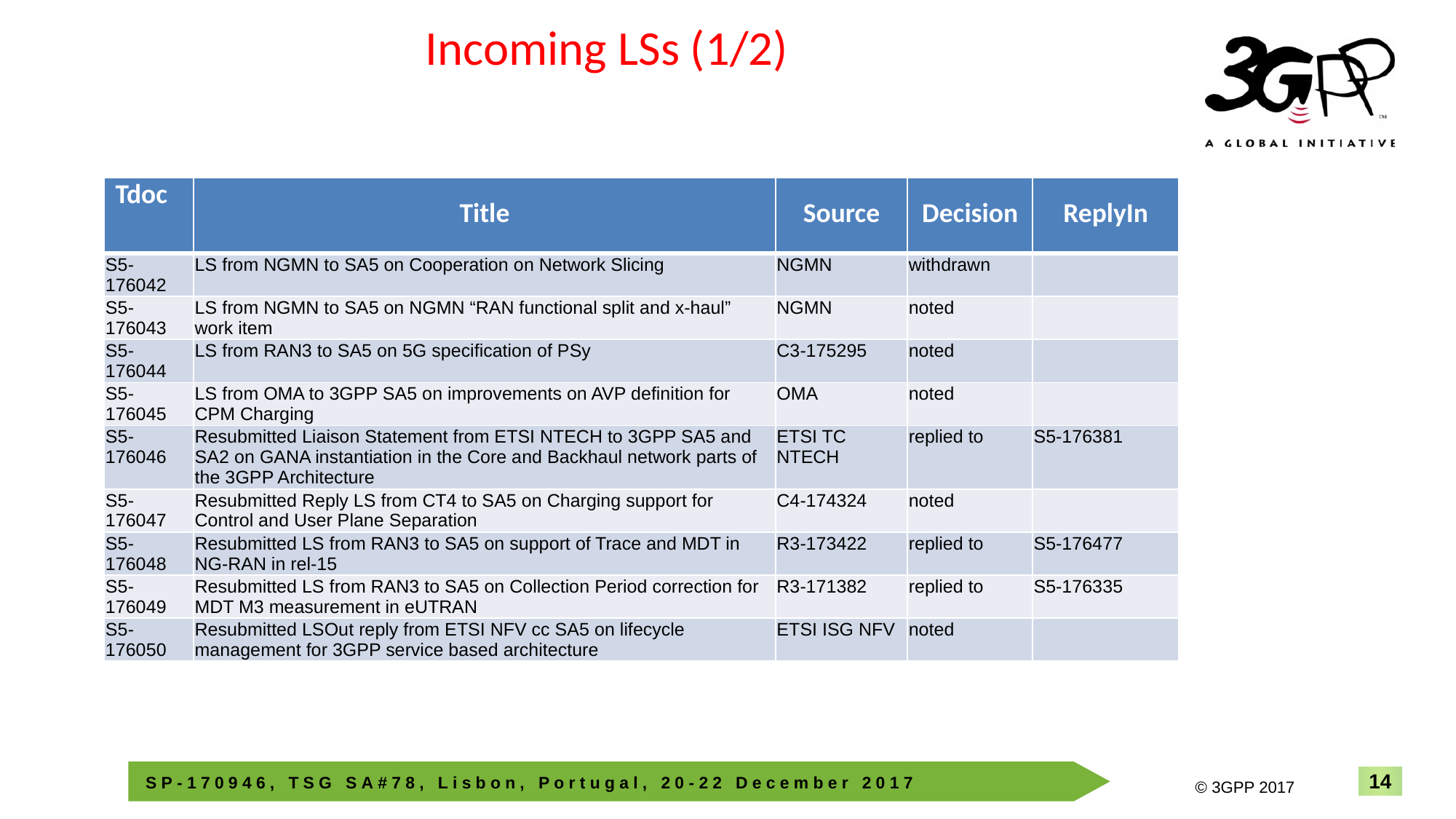

# Incoming LSs (1/2)
| Tdoc | Title | Source | Decision | ReplyIn |
| --- | --- | --- | --- | --- |
| S5-176042 | LS from NGMN to SA5 on Cooperation on Network Slicing | NGMN | withdrawn |  |
| S5-176043 | LS from NGMN to SA5 on NGMN “RAN functional split and x-haul” work item | NGMN | noted |  |
| S5-176044 | LS from RAN3 to SA5 on 5G specification of PSy | C3-175295 | noted |  |
| S5-176045 | LS from OMA to 3GPP SA5 on improvements on AVP definition for CPM Charging | OMA | noted |  |
| S5-176046 | Resubmitted Liaison Statement from ETSI NTECH to 3GPP SA5 and SA2 on GANA instantiation in the Core and Backhaul network parts of the 3GPP Architecture | ETSI TC NTECH | replied to | S5-176381 |
| S5-176047 | Resubmitted Reply LS from CT4 to SA5 on Charging support for Control and User Plane Separation | C4-174324 | noted |  |
| S5-176048 | Resubmitted LS from RAN3 to SA5 on support of Trace and MDT in NG-RAN in rel-15 | R3-173422 | replied to | S5-176477 |
| S5-176049 | Resubmitted LS from RAN3 to SA5 on Collection Period correction for MDT M3 measurement in eUTRAN | R3-171382 | replied to | S5-176335 |
| S5-176050 | Resubmitted LSOut reply from ETSI NFV cc SA5 on lifecycle management for 3GPP service based architecture | ETSI ISG NFV | noted |  |